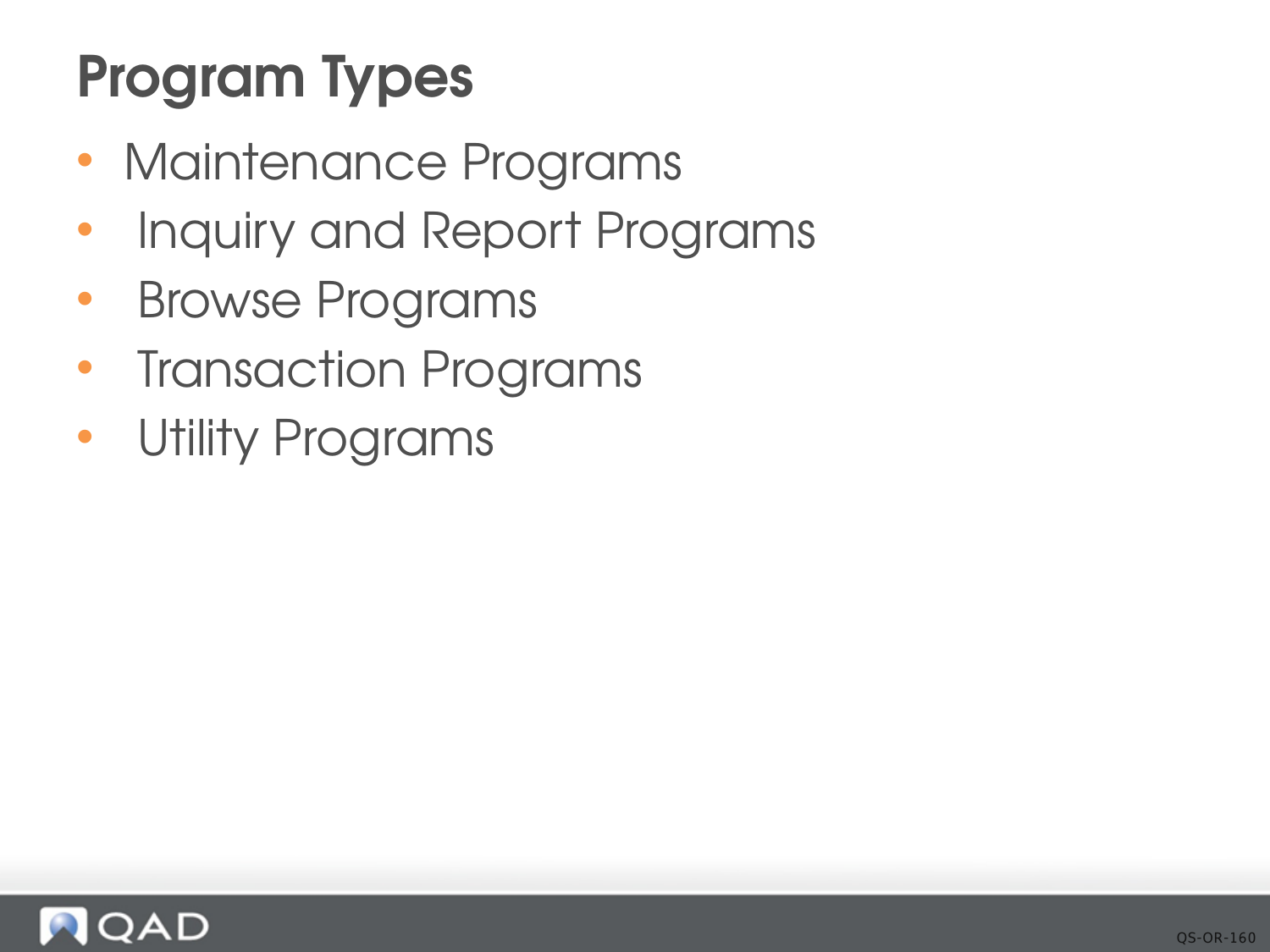

# Program Types
Maintenance Programs
 Inquiry and Report Programs
 Browse Programs
 Transaction Programs
 Utility Programs

QS-OR-160